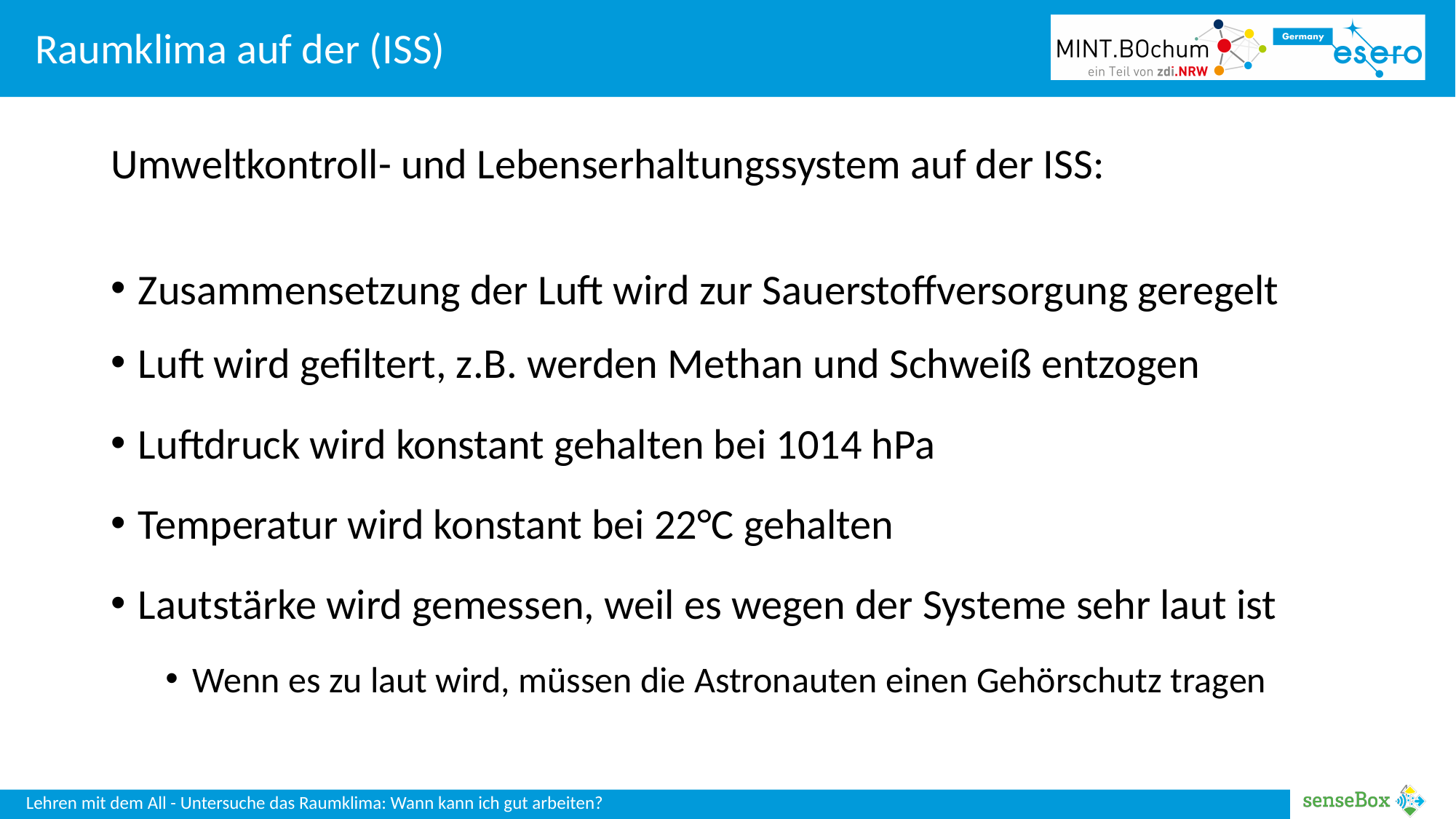

Raumklima auf der (ISS)

Umweltkontroll- und Lebenserhaltungssystem auf der ISS:
Zusammensetzung der Luft wird zur Sauerstoffversorgung geregelt
Luft wird gefiltert, z.B. werden Methan und Schweiß entzogen
Luftdruck wird konstant gehalten bei 1014 hPa
Temperatur wird konstant bei 22°C gehalten
Lautstärke wird gemessen, weil es wegen der Systeme sehr laut ist
Wenn es zu laut wird, müssen die Astronauten einen Gehörschutz tragen